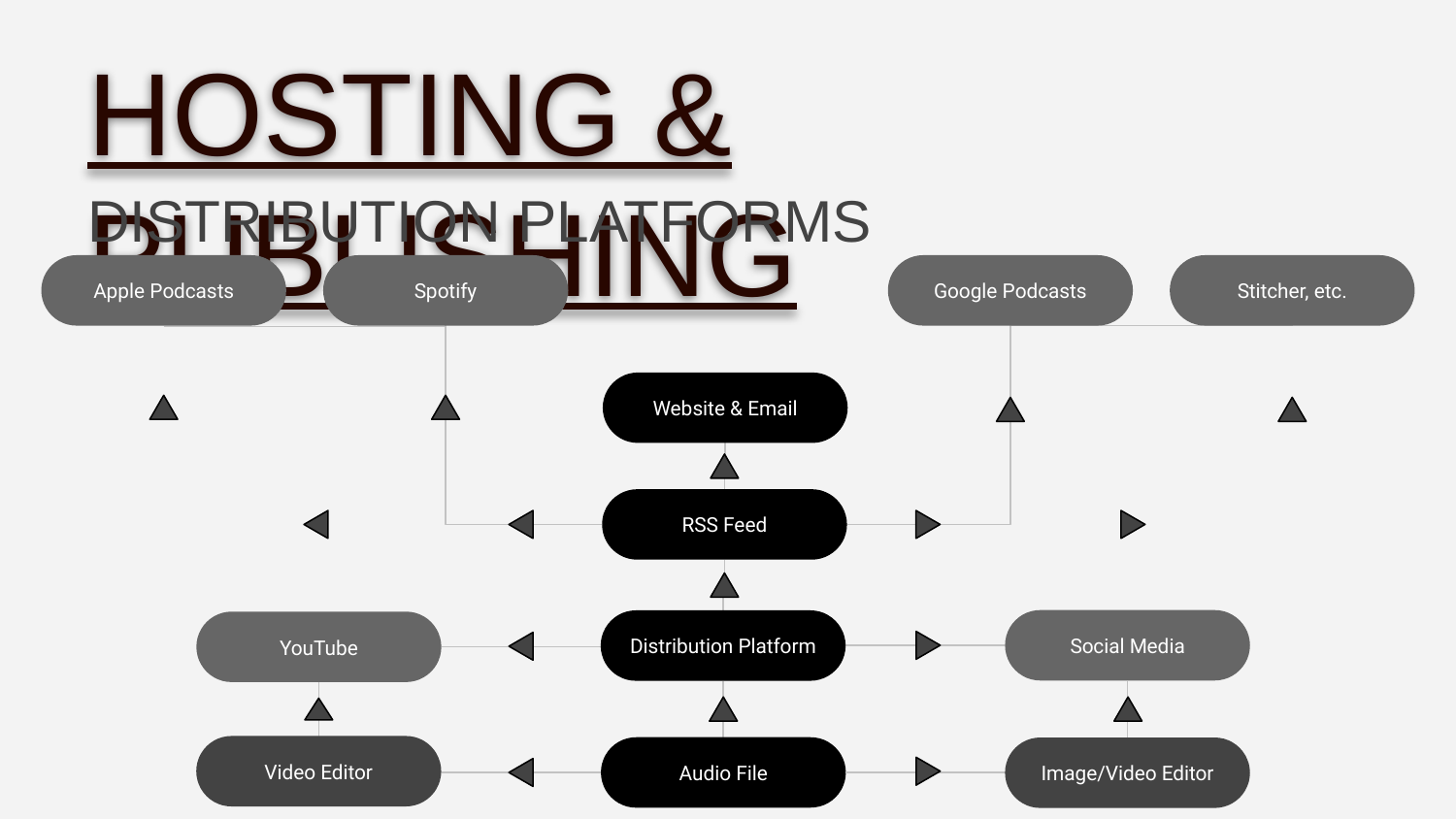

HOSTING & PUBLISHING
DISTRIBUTION PLATFORMS
Google Podcasts
Stitcher, etc.
Spotify
Apple Podcasts
Website & Email

RSS Feed

Social Media
Distribution Platform
YouTube

Video Editor
Audio File
Image/Video Editor